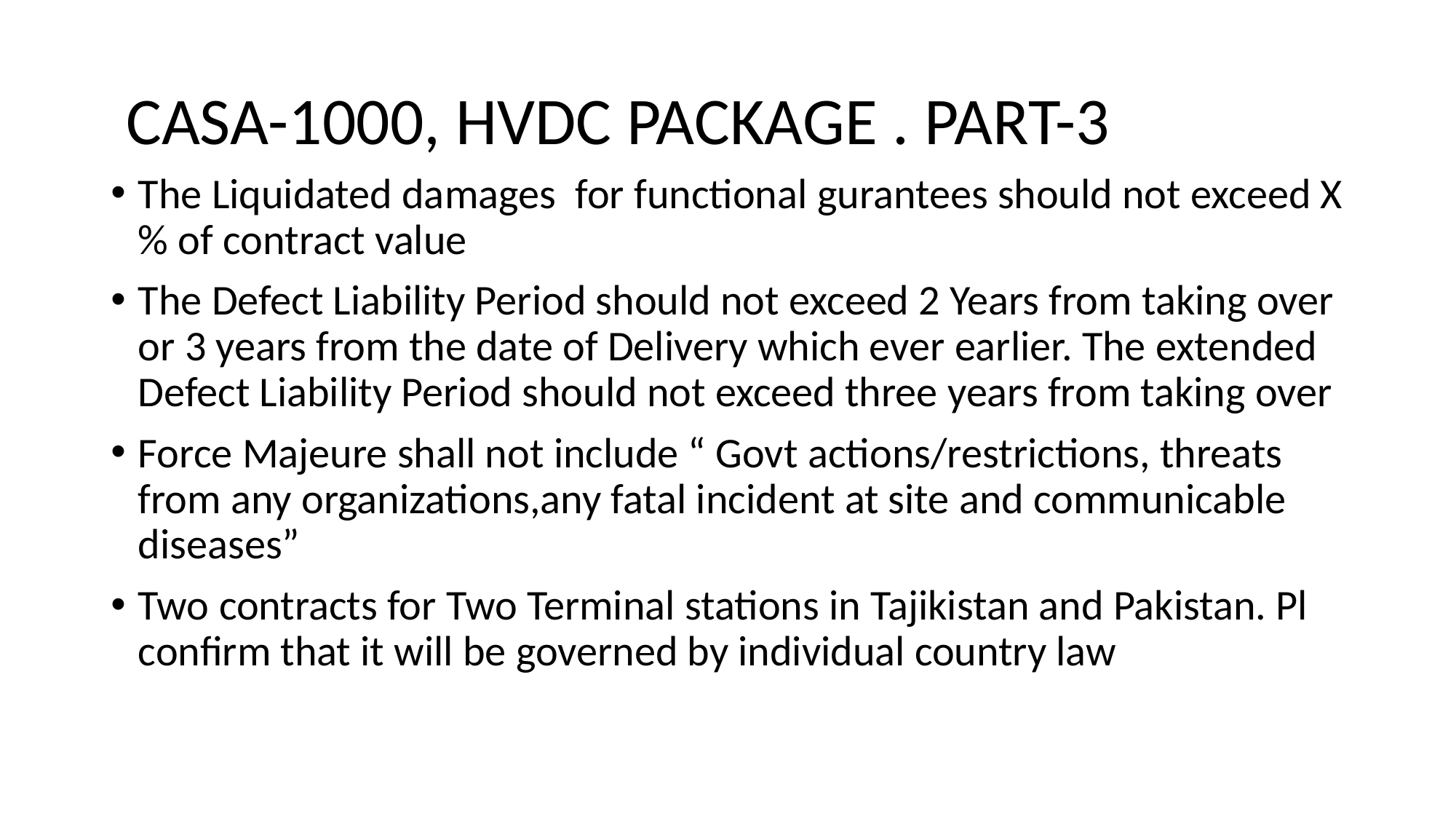

# CASA-1000, HVDC PACKAGE . PART-3
The Liquidated damages  for functional gurantees should not exceed X % of contract value
The Defect Liability Period should not exceed 2 Years from taking over or 3 years from the date of Delivery which ever earlier. The extended Defect Liability Period should not exceed three years from taking over
Force Majeure shall not include “ Govt actions/restrictions, threats from any organizations,any fatal incident at site and communicable diseases”
Two contracts for Two Terminal stations in Tajikistan and Pakistan. Pl confirm that it will be governed by individual country law